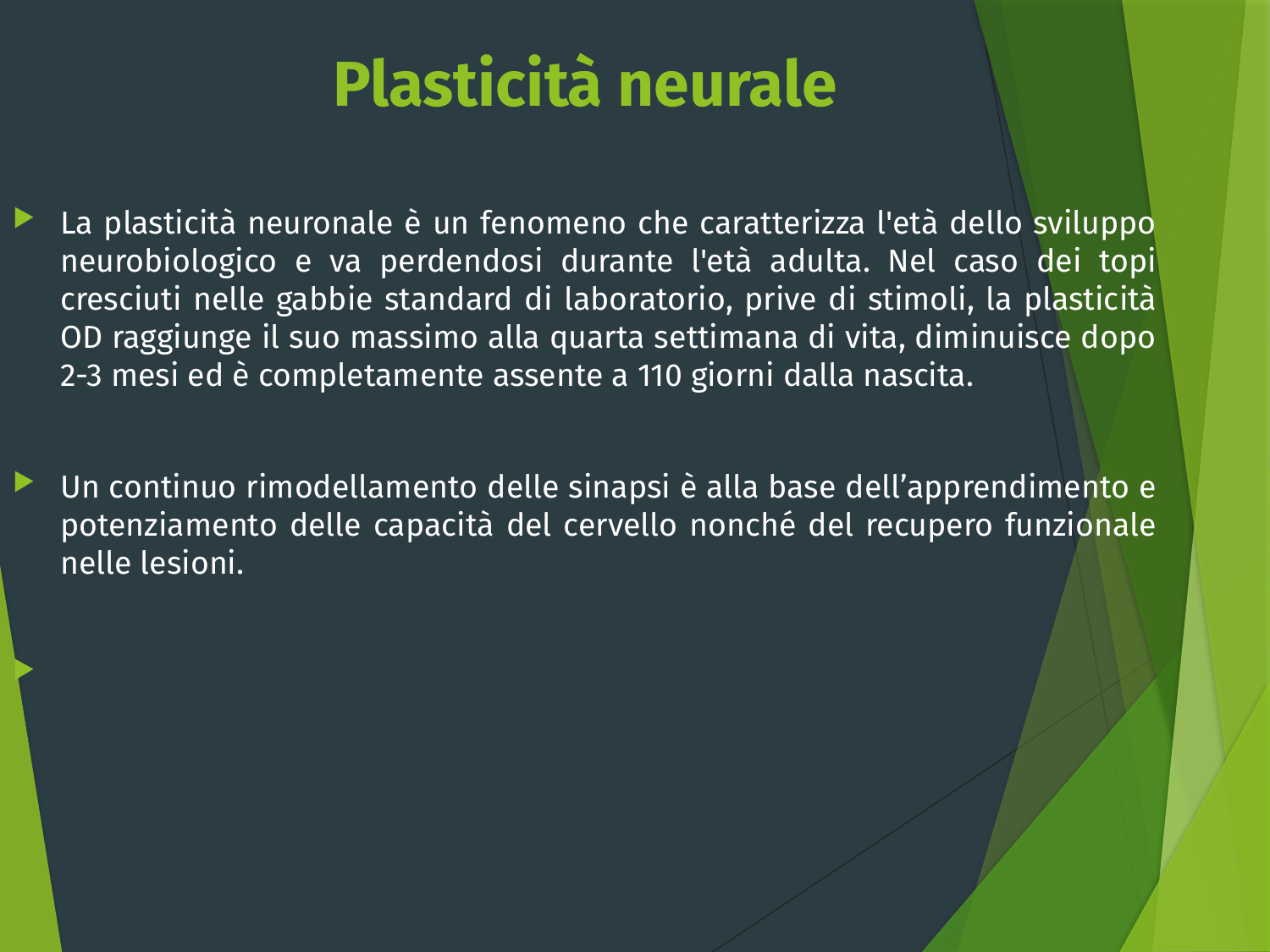

# Plasticità neurale
La plasticità neuronale è un fenomeno che caratterizza l'età dello sviluppo neurobiologico e va perdendosi durante l'età adulta. Nel caso dei topi cresciuti nelle gabbie standard di laboratorio, prive di stimoli, la plasticità OD raggiunge il suo massimo alla quarta settimana di vita, diminuisce dopo 2-3 mesi ed è completamente assente a 110 giorni dalla nascita.

Un continuo rimodellamento delle sinapsi è alla base dell’apprendimento e potenziamento delle capacità del cervello nonché del recupero funzionale nelle lesioni.